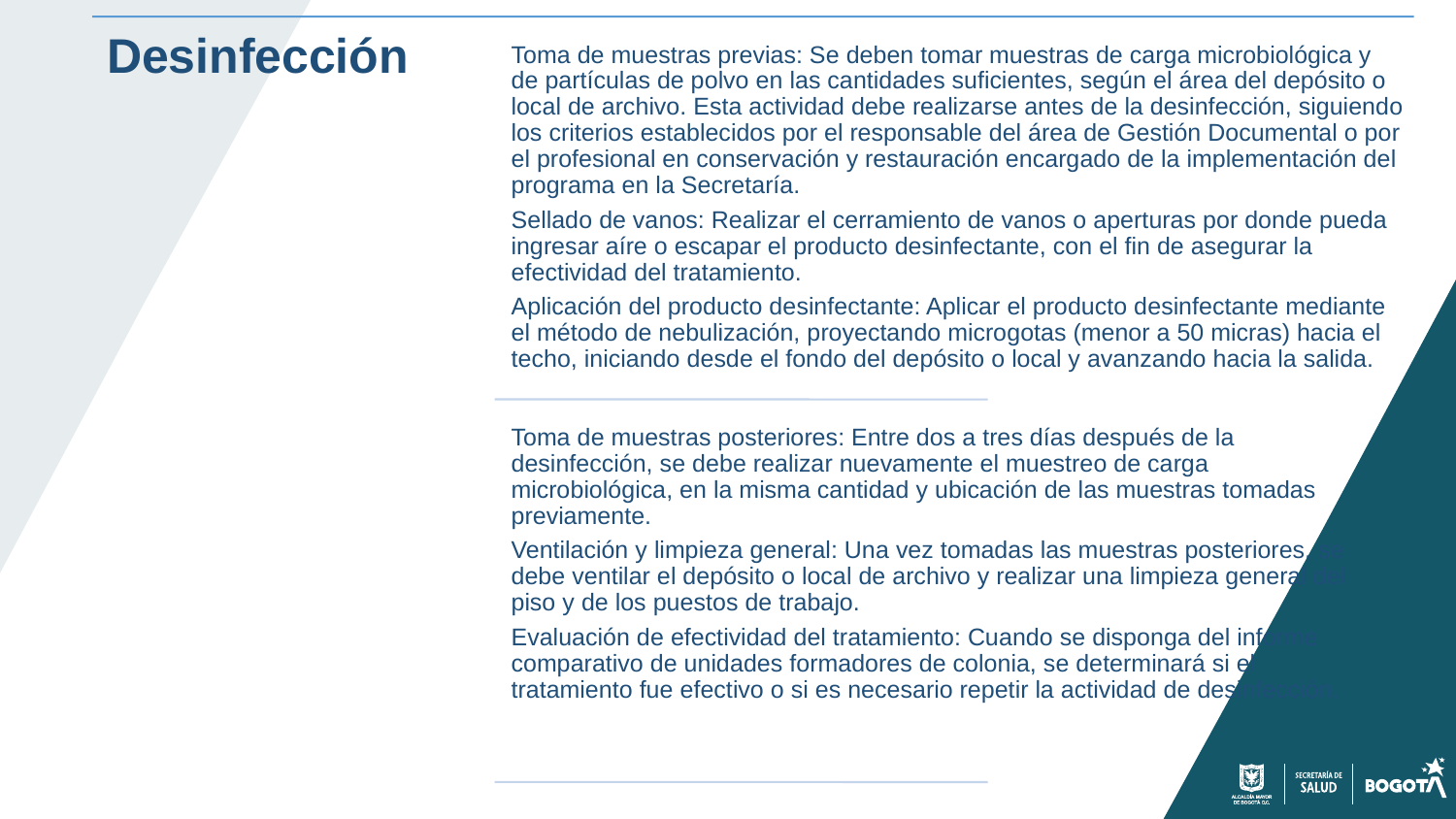

Desinfección
Toma de muestras previas: Se deben tomar muestras de carga microbiológica y de partículas de polvo en las cantidades suficientes, según el área del depósito o local de archivo. Esta actividad debe realizarse antes de la desinfección, siguiendo los criterios establecidos por el responsable del área de Gestión Documental o por el profesional en conservación y restauración encargado de la implementación del programa en la Secretaría.
Sellado de vanos: Realizar el cerramiento de vanos o aperturas por donde pueda ingresar aíre o escapar el producto desinfectante, con el fin de asegurar la efectividad del tratamiento.
Aplicación del producto desinfectante: Aplicar el producto desinfectante mediante el método de nebulización, proyectando microgotas (menor a 50 micras) hacia el techo, iniciando desde el fondo del depósito o local y avanzando hacia la salida.
Toma de muestras posteriores: Entre dos a tres días después de la desinfección, se debe realizar nuevamente el muestreo de carga microbiológica, en la misma cantidad y ubicación de las muestras tomadas previamente.
Ventilación y limpieza general: Una vez tomadas las muestras posteriores, se debe ventilar el depósito o local de archivo y realizar una limpieza general del piso y de los puestos de trabajo.
Evaluación de efectividad del tratamiento: Cuando se disponga del informe comparativo de unidades formadores de colonia, se determinará si el tratamiento fue efectivo o si es necesario repetir la actividad de desinfección.